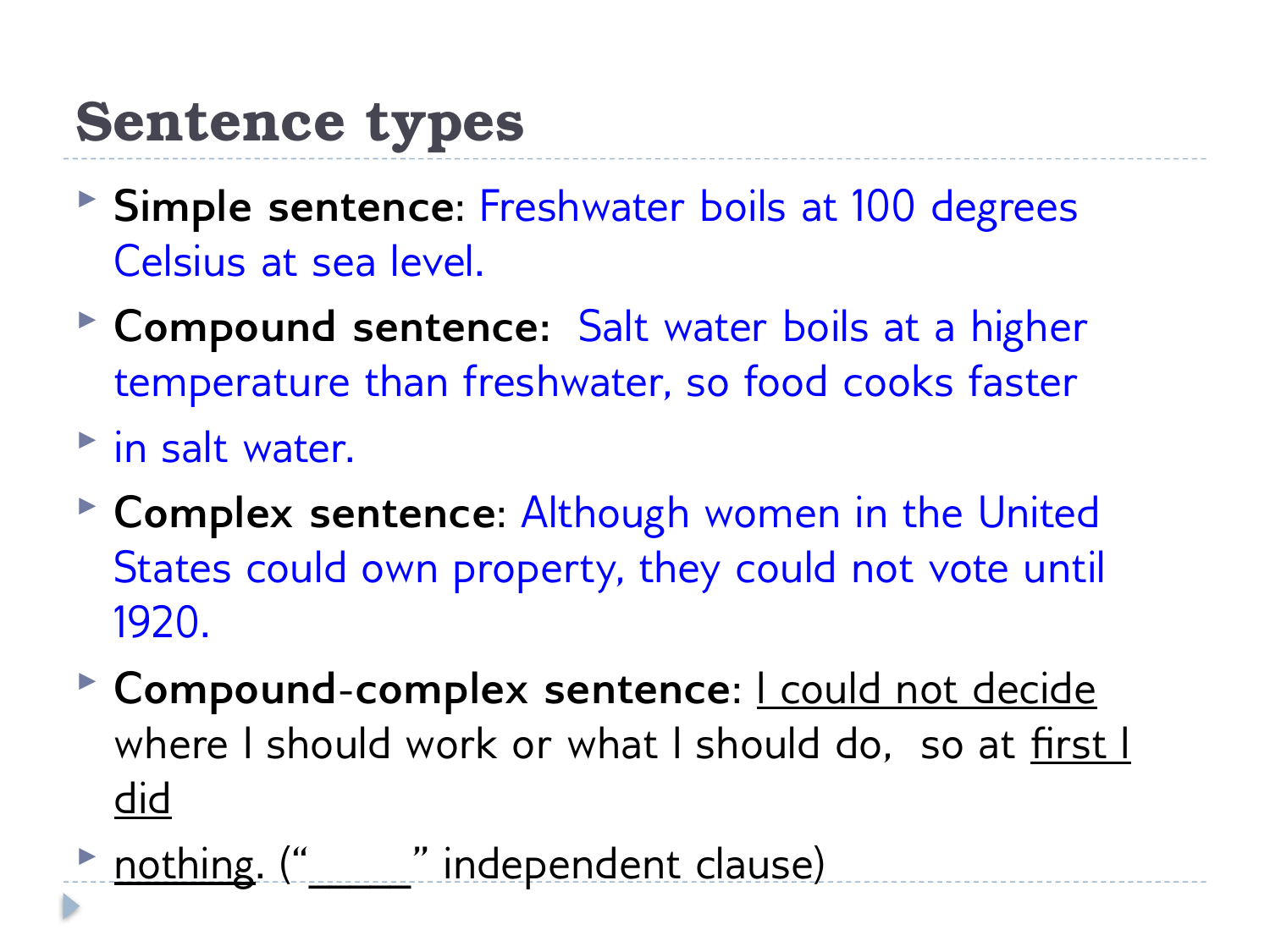

# Sentence types
Simple sentence: Freshwater boils at 100 degrees Celsius at sea level.
Compound sentence:  Salt water boils at a higher temperature than freshwater, so food cooks faster
in salt water.
Complex sentence: Although women in the United States could own property, they could not vote until 1920.
Compound-complex sentence: I could not decide where I should work or what I should do,  so at first I did
nothing. (“_____” independent clause)